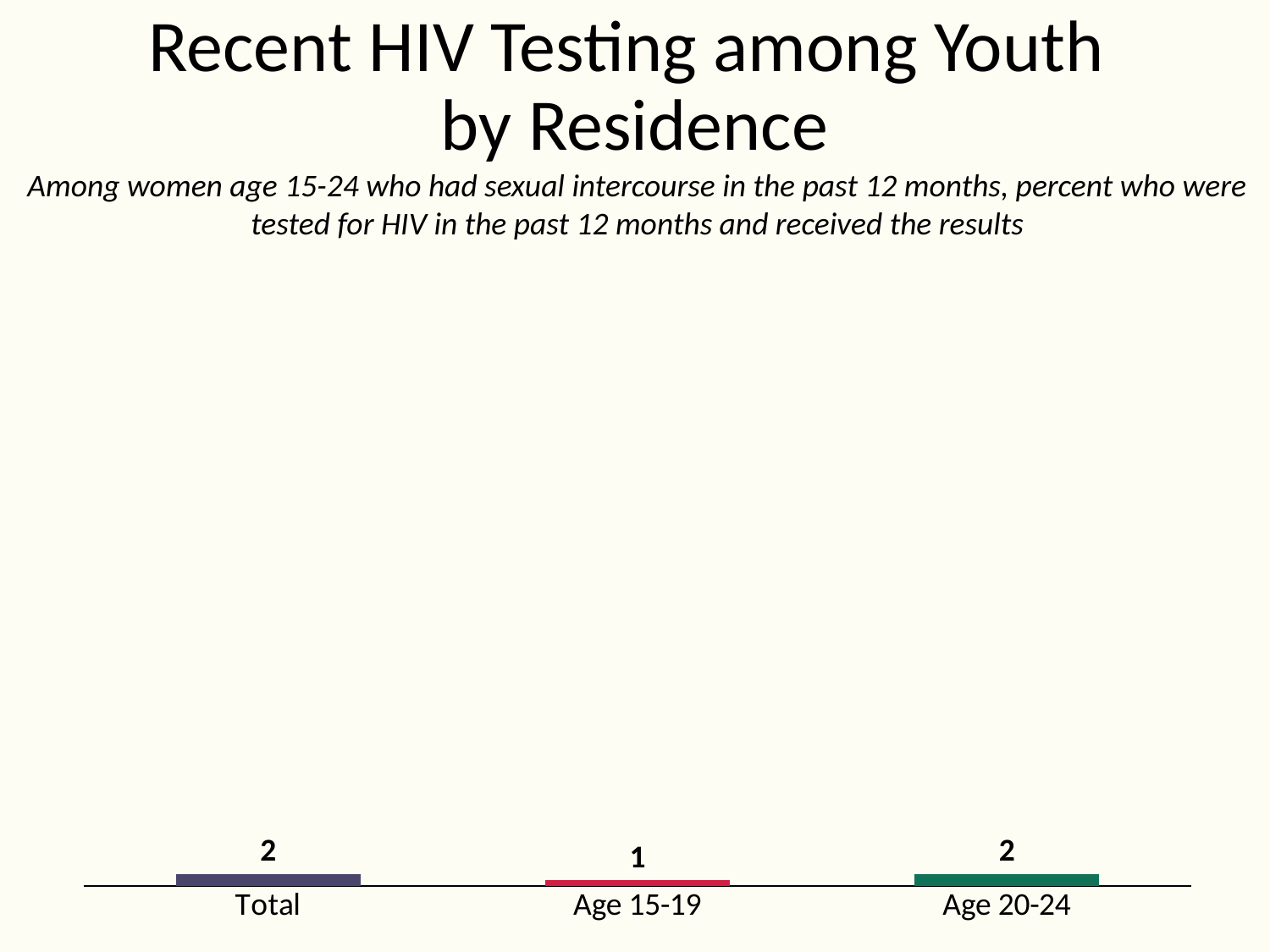

# Recent HIV Testing among Youth by Residence
Among women age 15-24 who had sexual intercourse in the past 12 months, percent who were tested for HIV in the past 12 months and received the results

### Chart

| Category | Column1 |
|---|---|
| Total | 2.0 |
| Age 15-19 | 1.0 |
| Age 20-24 | 2.0 |